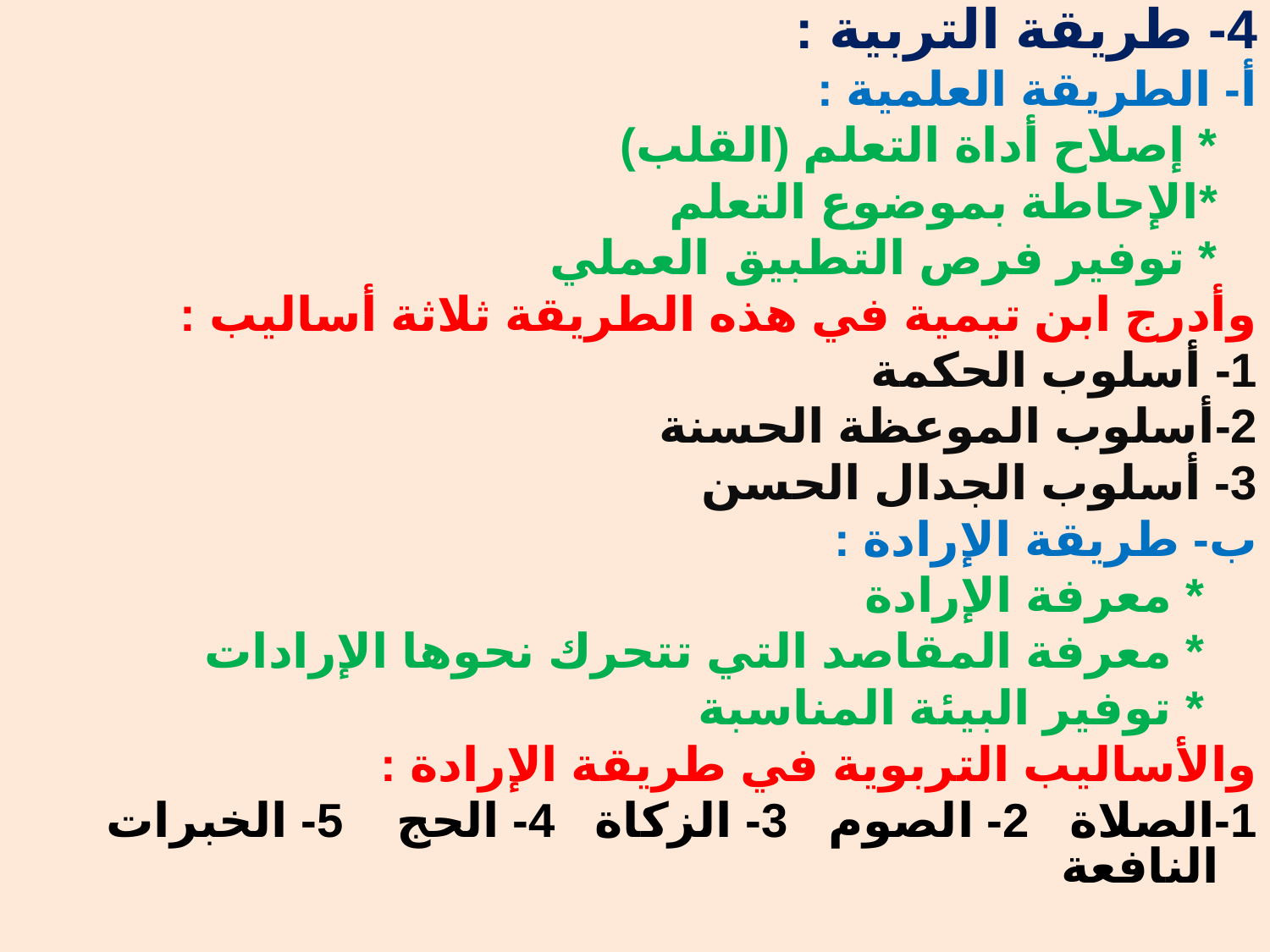

4- طريقة التربية :
أ- الطريقة العلمية :
   * إصلاح أداة التعلم (القلب)
   *الإحاطة بموضوع التعلم
   * توفير فرص التطبيق العملي
وأدرج ابن تيمية في هذه الطريقة ثلاثة أساليب :
1- أسلوب الحكمة
2-أسلوب الموعظة الحسنة
3- أسلوب الجدال الحسن
ب- طريقة الإرادة :
    * معرفة الإرادة
    * معرفة المقاصد التي تتحرك نحوها الإرادات
    * توفير البيئة المناسبة
والأساليب التربوية في طريقة الإرادة :
1-الصلاة   2- الصوم   3- الزكاة   4- الحج    5- الخبرات النافعة